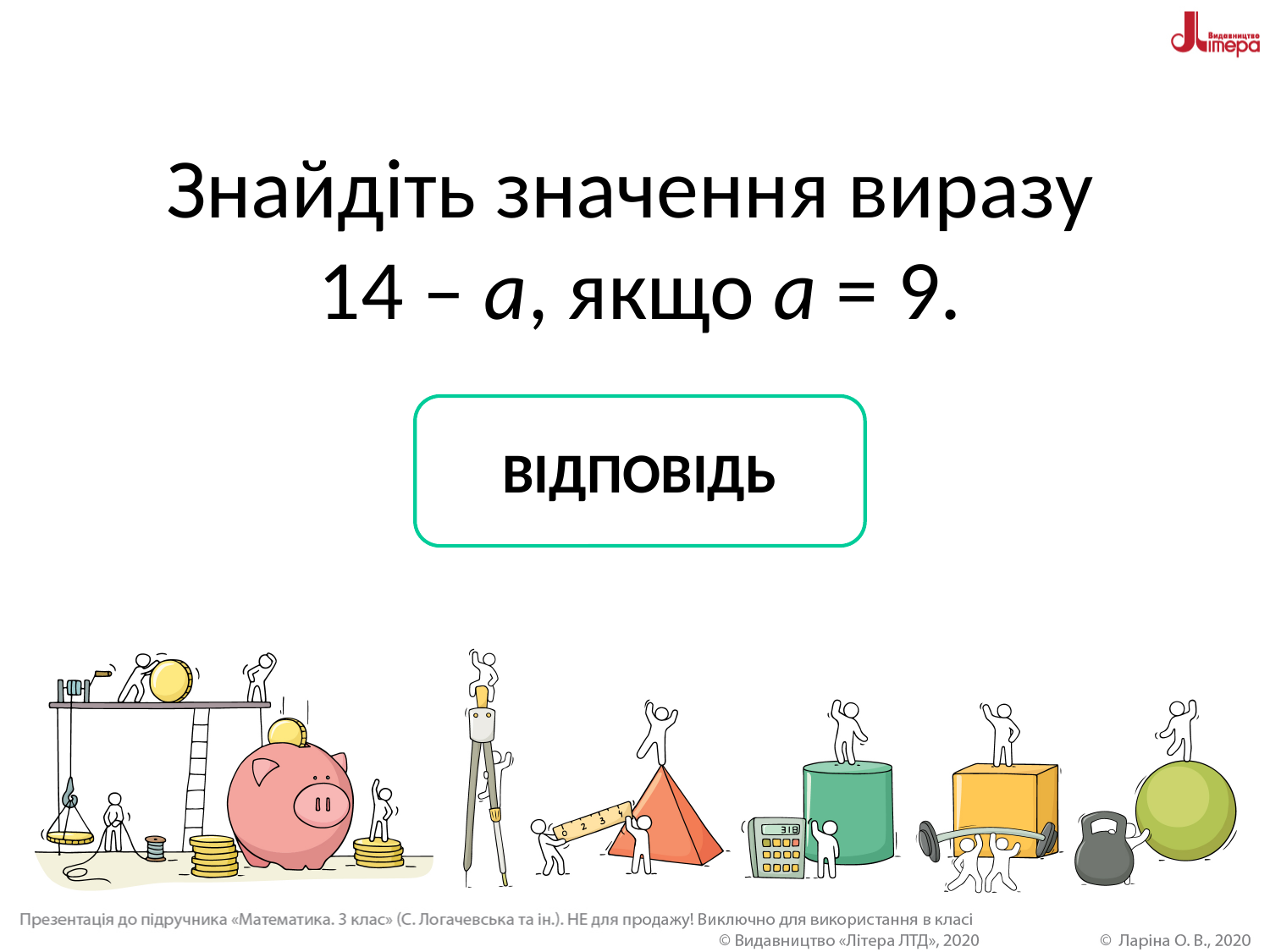

# Знайдіть значення виразу 14 – а, якщо а = 9.

ВІДПОВІДЬ